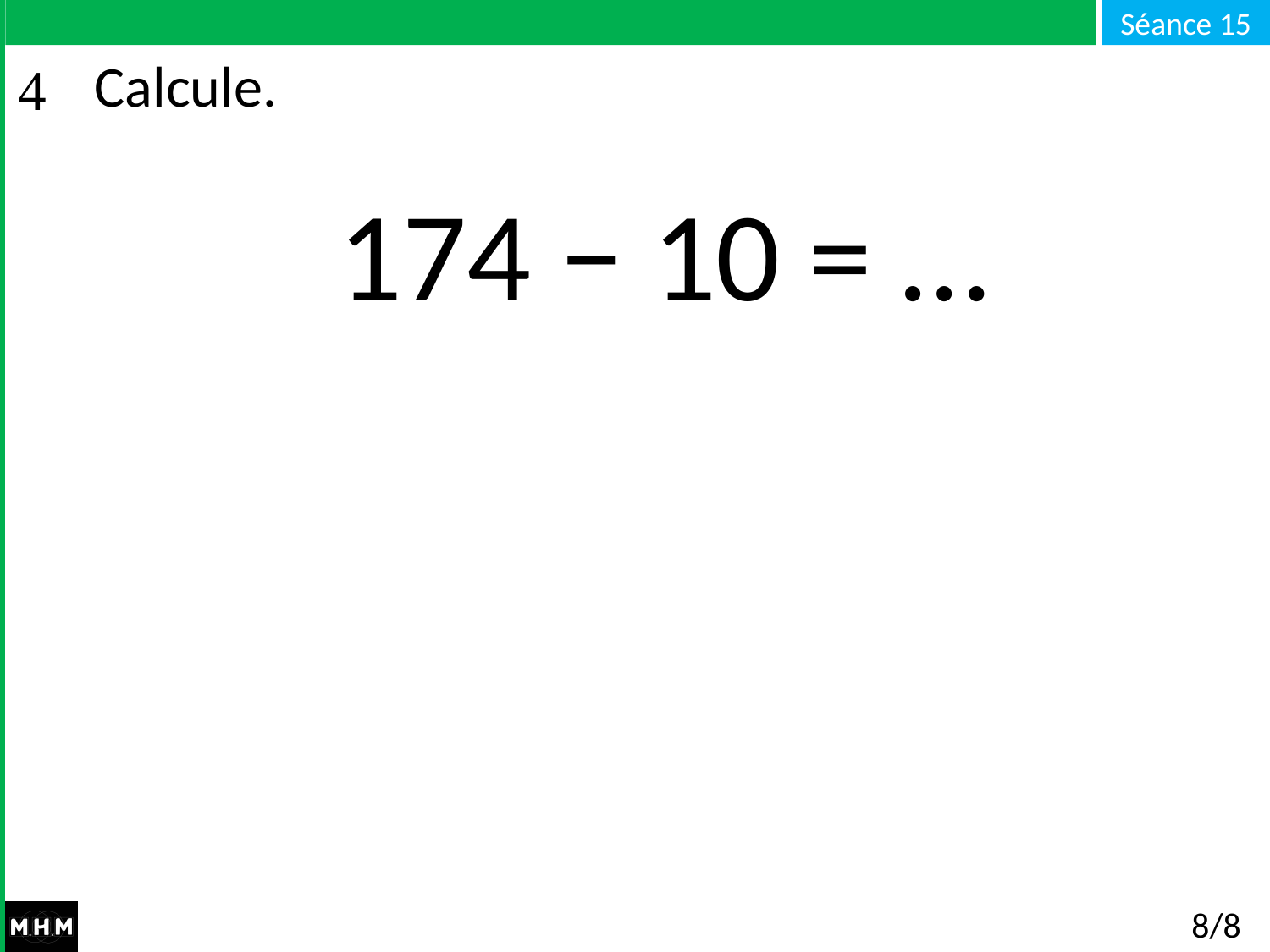

# Calcule.
174 − 10 = …
8/8